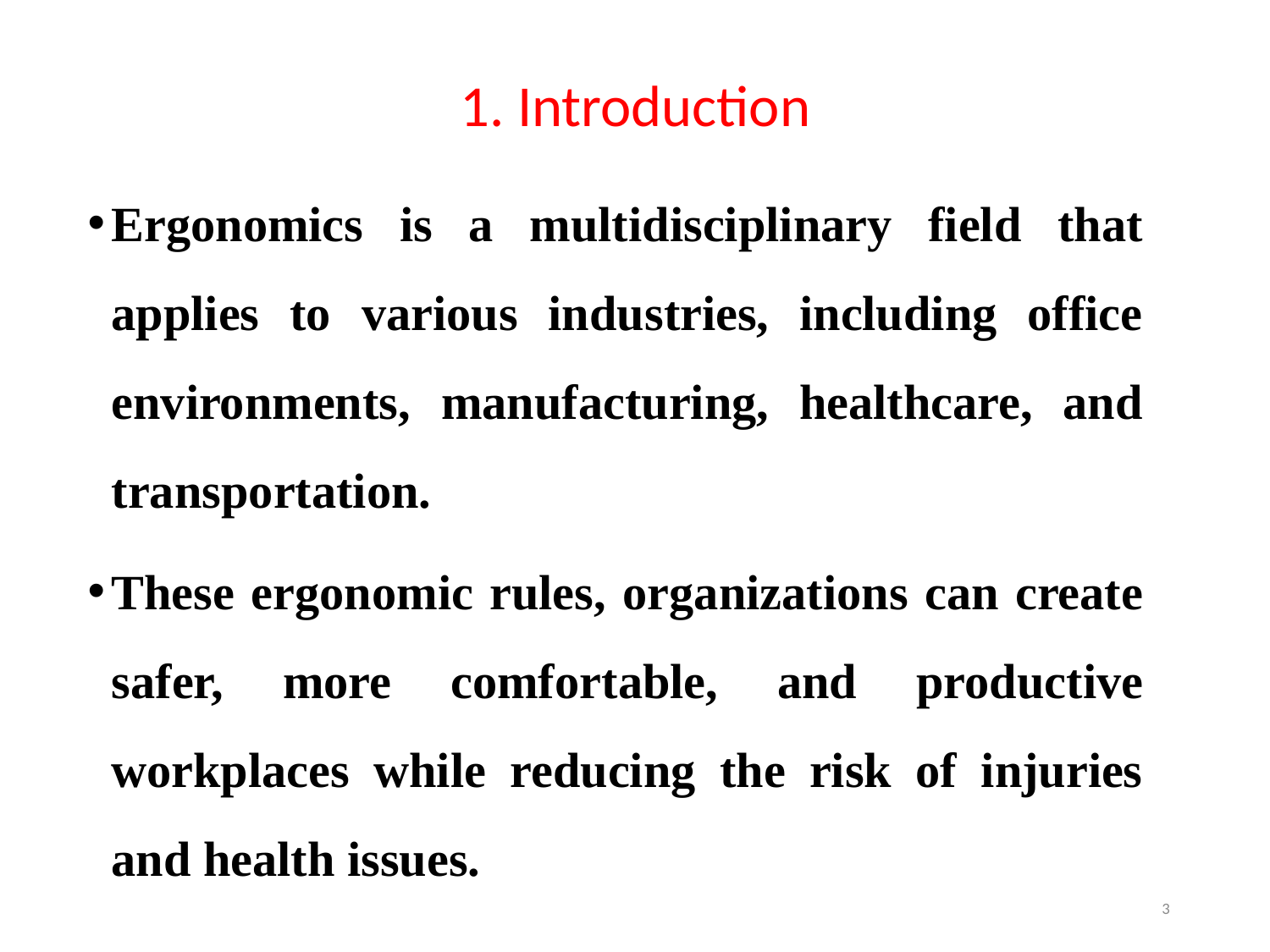

# 1. Introduction
Ergonomics is a multidisciplinary field that applies to various industries, including office environments, manufacturing, healthcare, and transportation.
These ergonomic rules, organizations can create safer, more comfortable, and productive workplaces while reducing the risk of injuries and health issues.
3